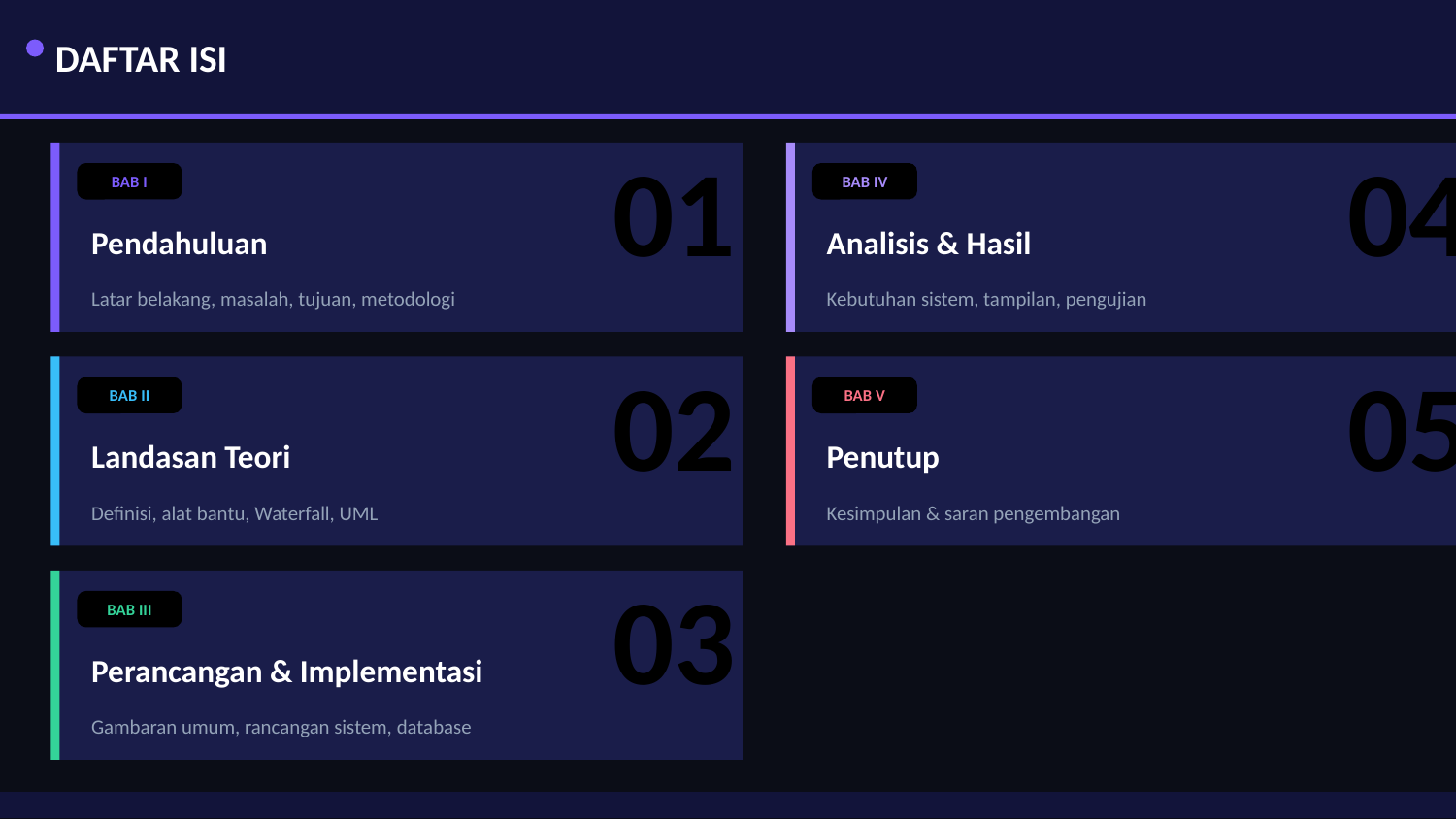

DAFTAR ISI

01
04

BAB I

BAB IV
Pendahuluan
Analisis & Hasil
Latar belakang, masalah, tujuan, metodologi
Kebutuhan sistem, tampilan, pengujian
02
05

BAB II

BAB V
Landasan Teori
Penutup
Definisi, alat bantu, Waterfall, UML
Kesimpulan & saran pengembangan
03

BAB III
Perancangan & Implementasi
Gambaran umum, rancangan sistem, database